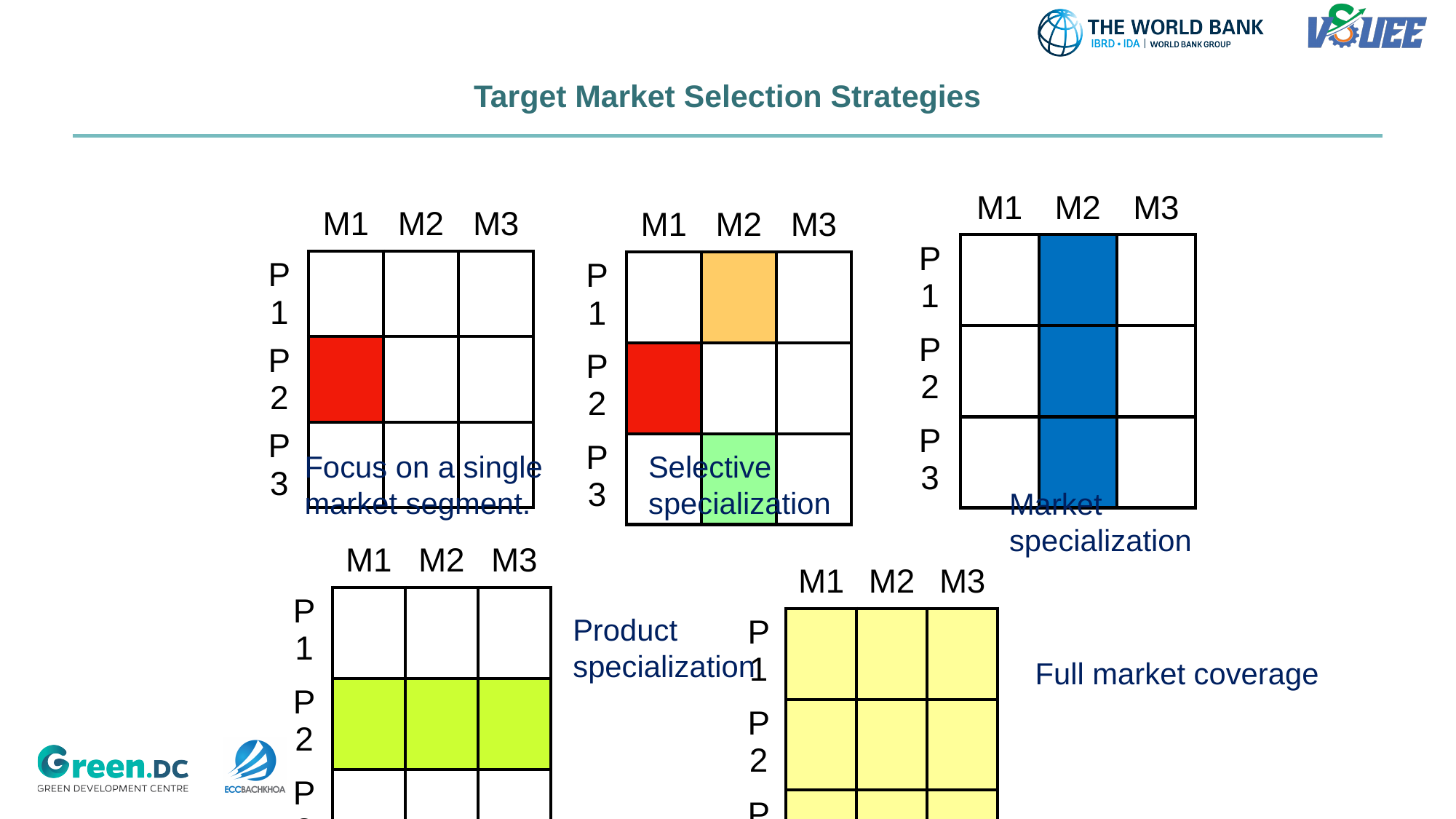

# Target Market Selection Strategies
|  | M1 | M2 | M3 |
| --- | --- | --- | --- |
| P1 |  |  |  |
| P2 |  |  |  |
| P3 |  |  |  |
|  | M1 | M2 | M3 |
| --- | --- | --- | --- |
| P1 |  |  |  |
| P2 |  |  |  |
| P3 |  |  |  |
|  | M1 | M2 | M3 |
| --- | --- | --- | --- |
| P1 |  |  |  |
| P2 |  |  |  |
| P3 |  |  |  |
Focus on a single
market segment.
Selective
specialization
Market
specialization
|  | M1 | M2 | M3 |
| --- | --- | --- | --- |
| P1 |  |  |  |
| P2 |  |  |  |
| P3 |  |  |  |
|  | M1 | M2 | M3 |
| --- | --- | --- | --- |
| P1 |  |  |  |
| P2 |  |  |  |
| P3 |  |  |  |
Product
specialization
Full market coverage